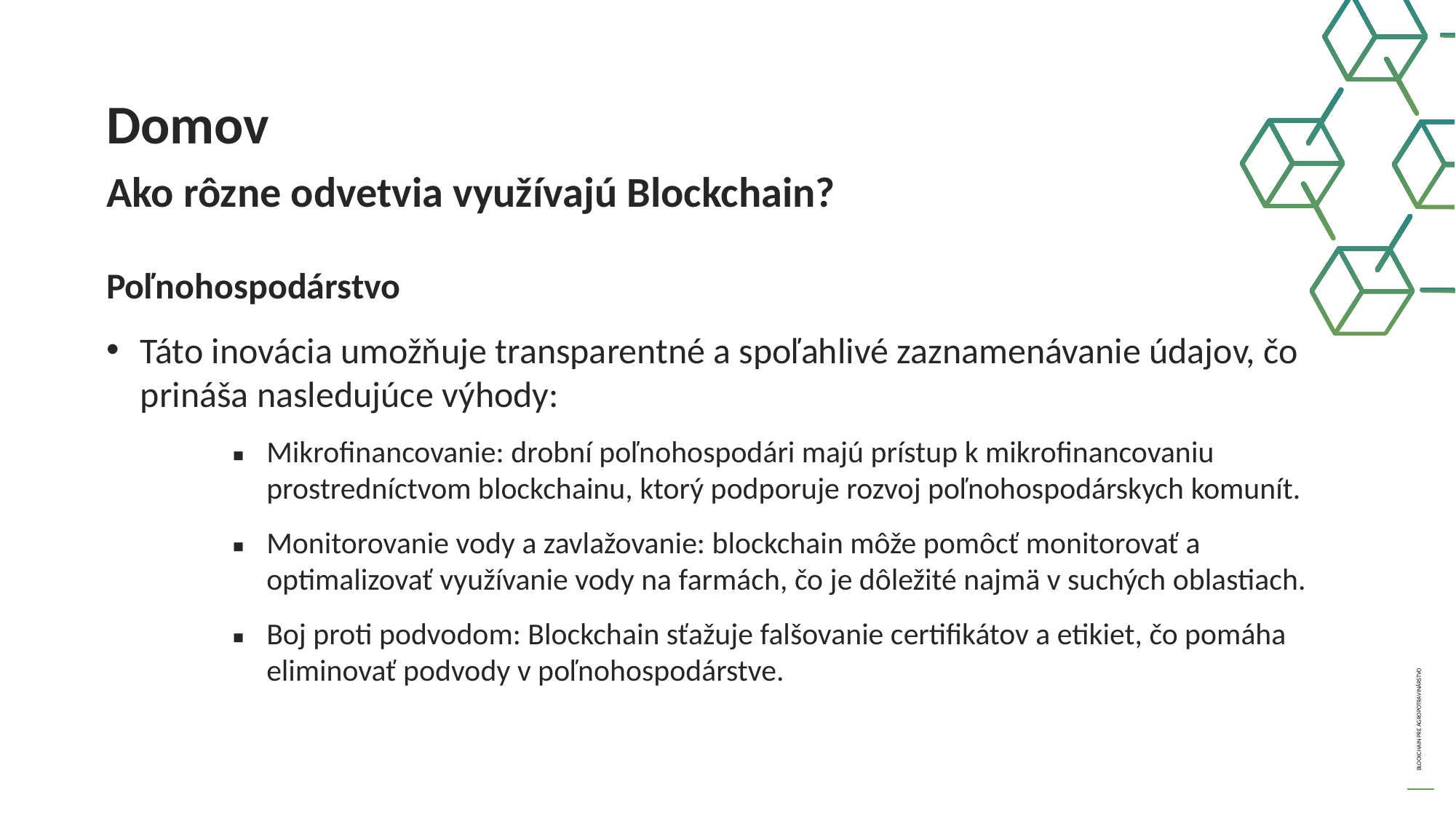

Domov
Ako rôzne odvetvia využívajú Blockchain?
Poľnohospodárstvo
Táto inovácia umožňuje transparentné a spoľahlivé zaznamenávanie údajov, čo prináša nasledujúce výhody:
Mikrofinancovanie: drobní poľnohospodári majú prístup k mikrofinancovaniu prostredníctvom blockchainu, ktorý podporuje rozvoj poľnohospodárskych komunít.
Monitorovanie vody a zavlažovanie: blockchain môže pomôcť monitorovať a optimalizovať využívanie vody na farmách, čo je dôležité najmä v suchých oblastiach.
Boj proti podvodom: Blockchain sťažuje falšovanie certifikátov a etikiet, čo pomáha eliminovať podvody v poľnohospodárstve.